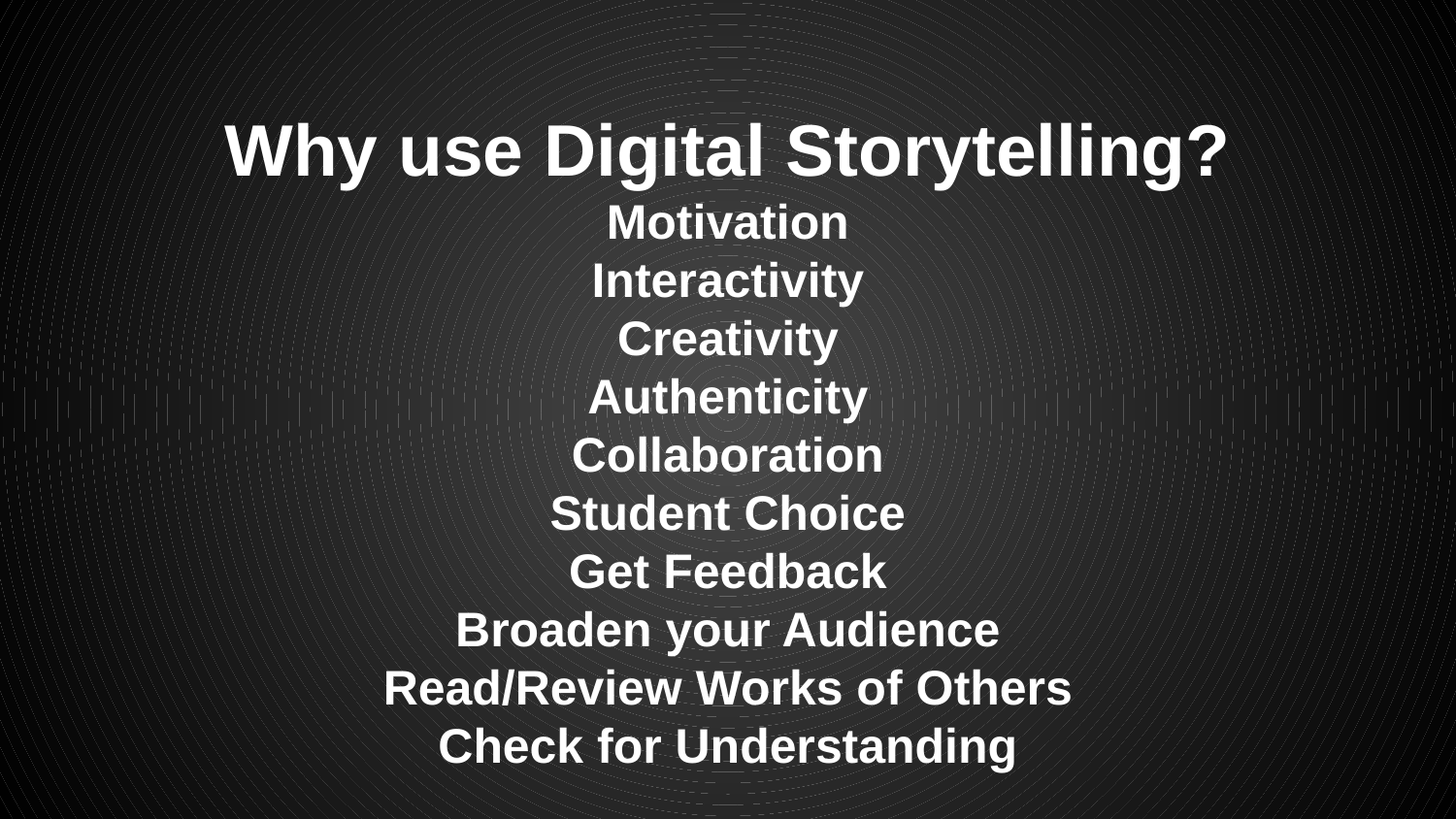

# Why use Digital Storytelling?
Motivation
Interactivity
Creativity
Authenticity
Collaboration
Student Choice
Get Feedback
Broaden your Audience
Read/Review Works of Others
Check for Understanding